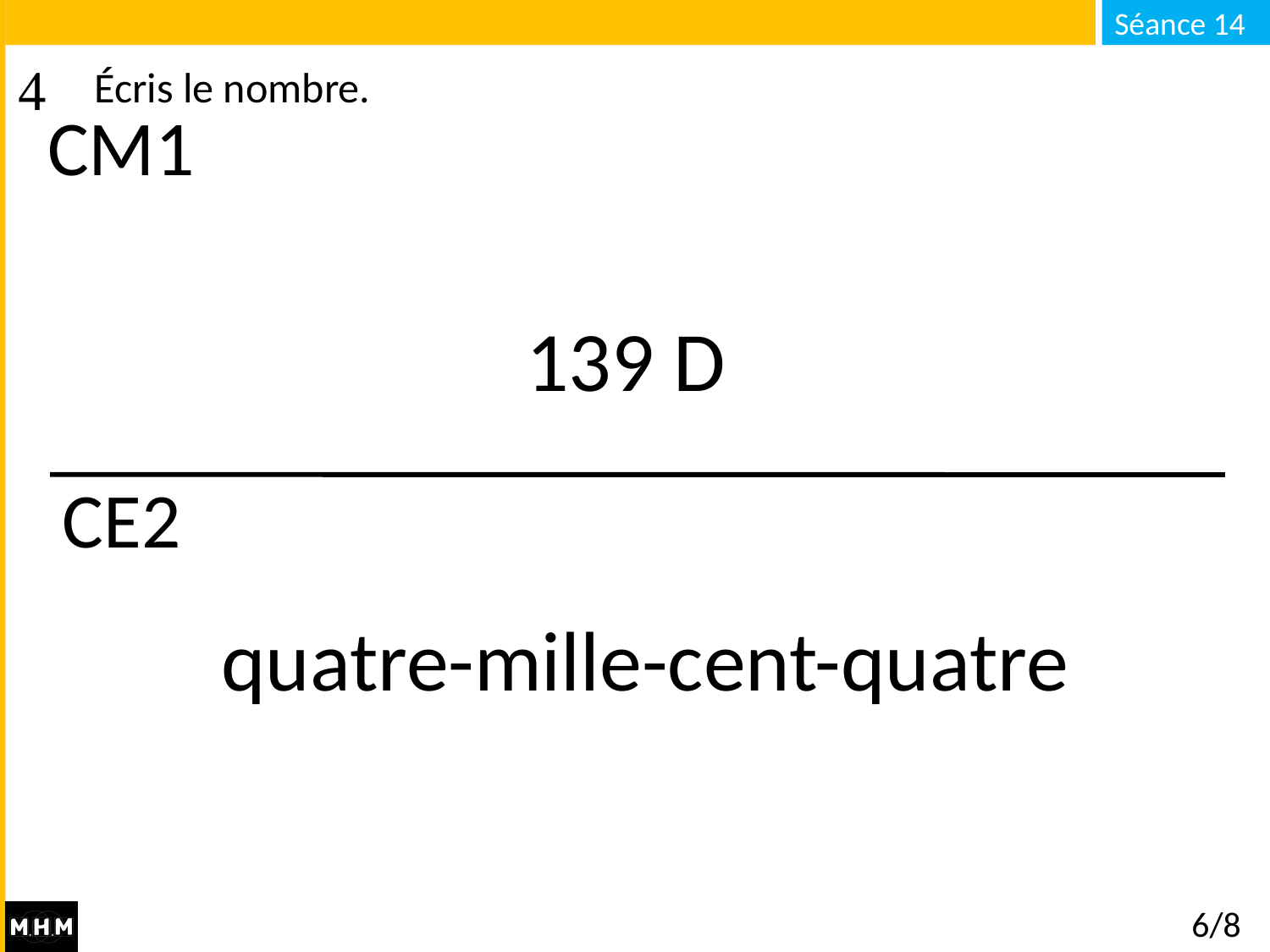

# Écris le nombre.
CM1
139 D
CE2

quatre-mille-cent-quatre
6/8